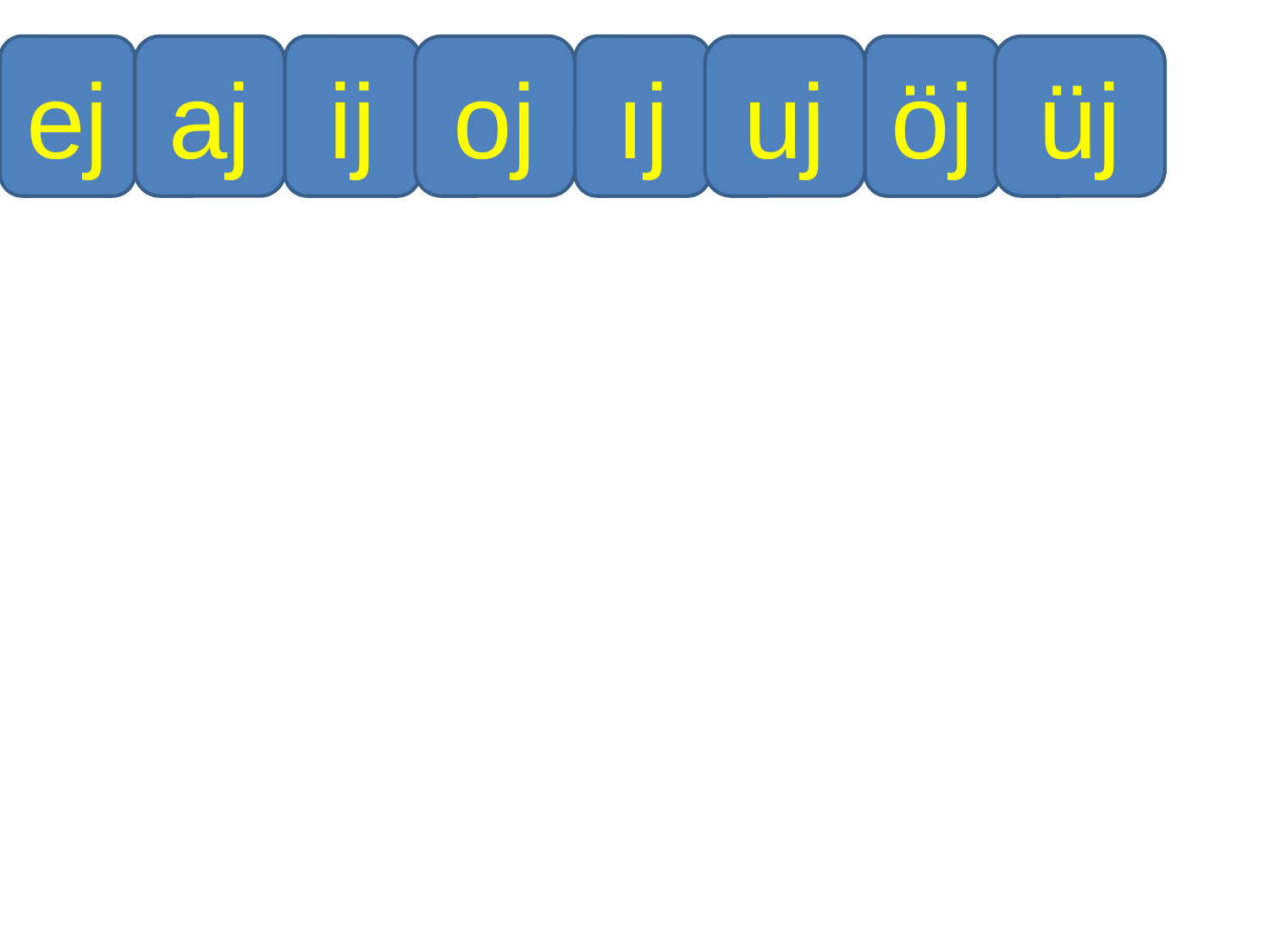

ej
aj
ij
oj
ıj
uj
öj
üj